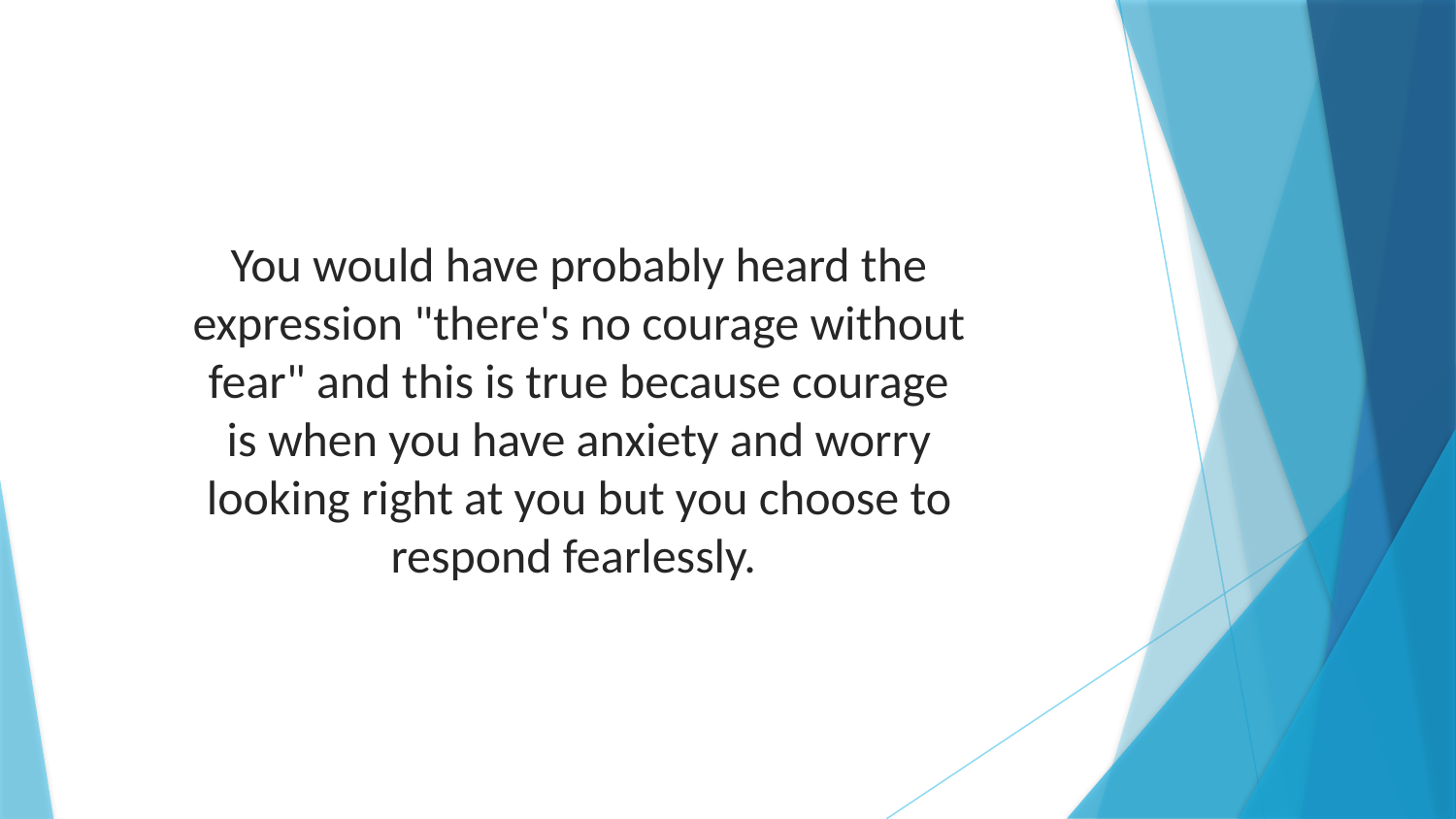

You would have probably heard the expression "there's no courage without fear" and this is true because courage is when you have anxiety and worry looking right at you but you choose to respond fearlessly.